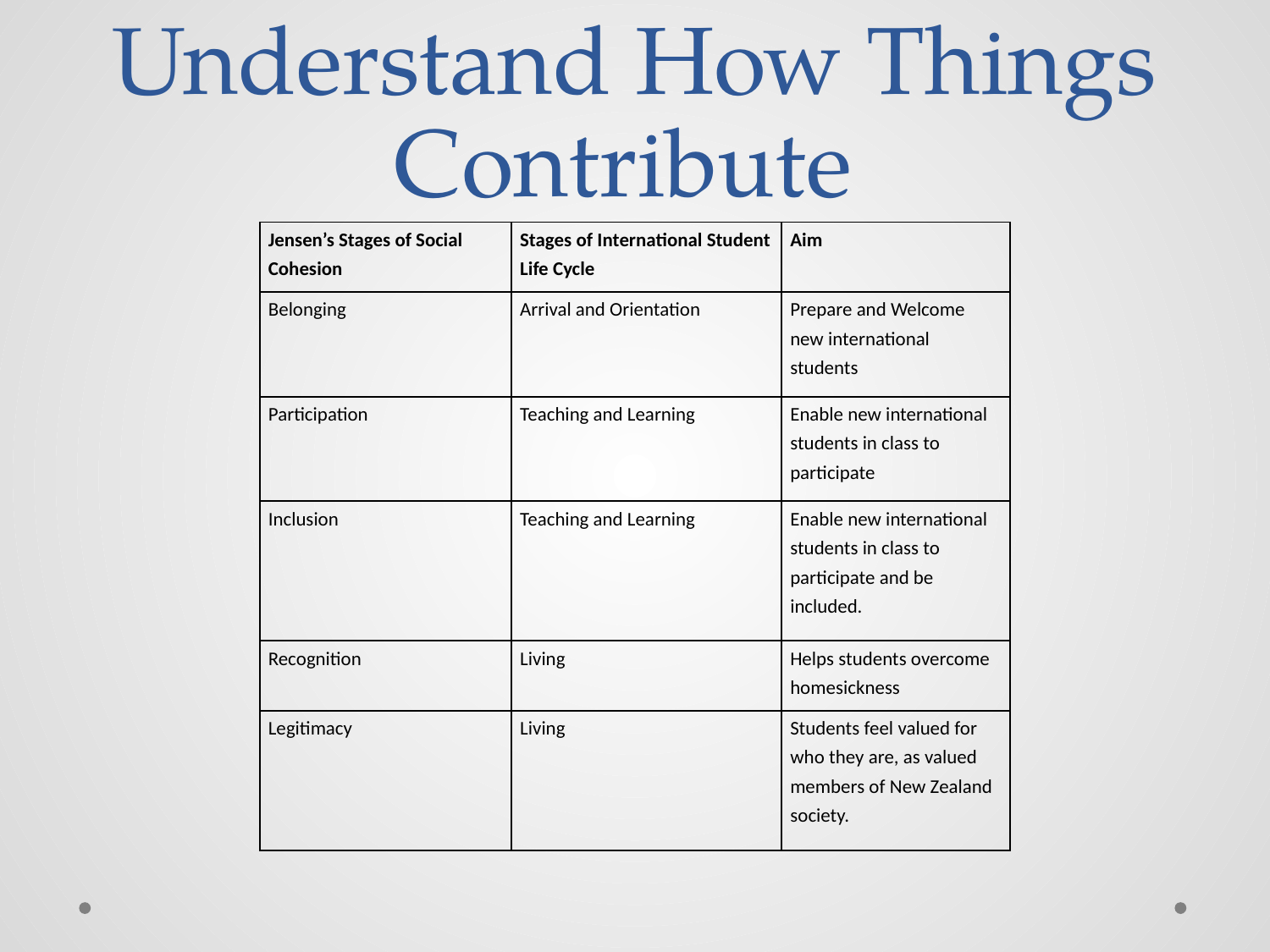

# Understand How Things Contribute
| Jensen’s Stages of Social Cohesion | Stages of International Student Life Cycle | Aim |
| --- | --- | --- |
| Belonging | Arrival and Orientation | Prepare and Welcome new international students |
| Participation | Teaching and Learning | Enable new international students in class to participate |
| Inclusion | Teaching and Learning | Enable new international students in class to participate and be included. |
| Recognition | Living | Helps students overcome homesickness |
| Legitimacy | Living | Students feel valued for who they are, as valued members of New Zealand society. |